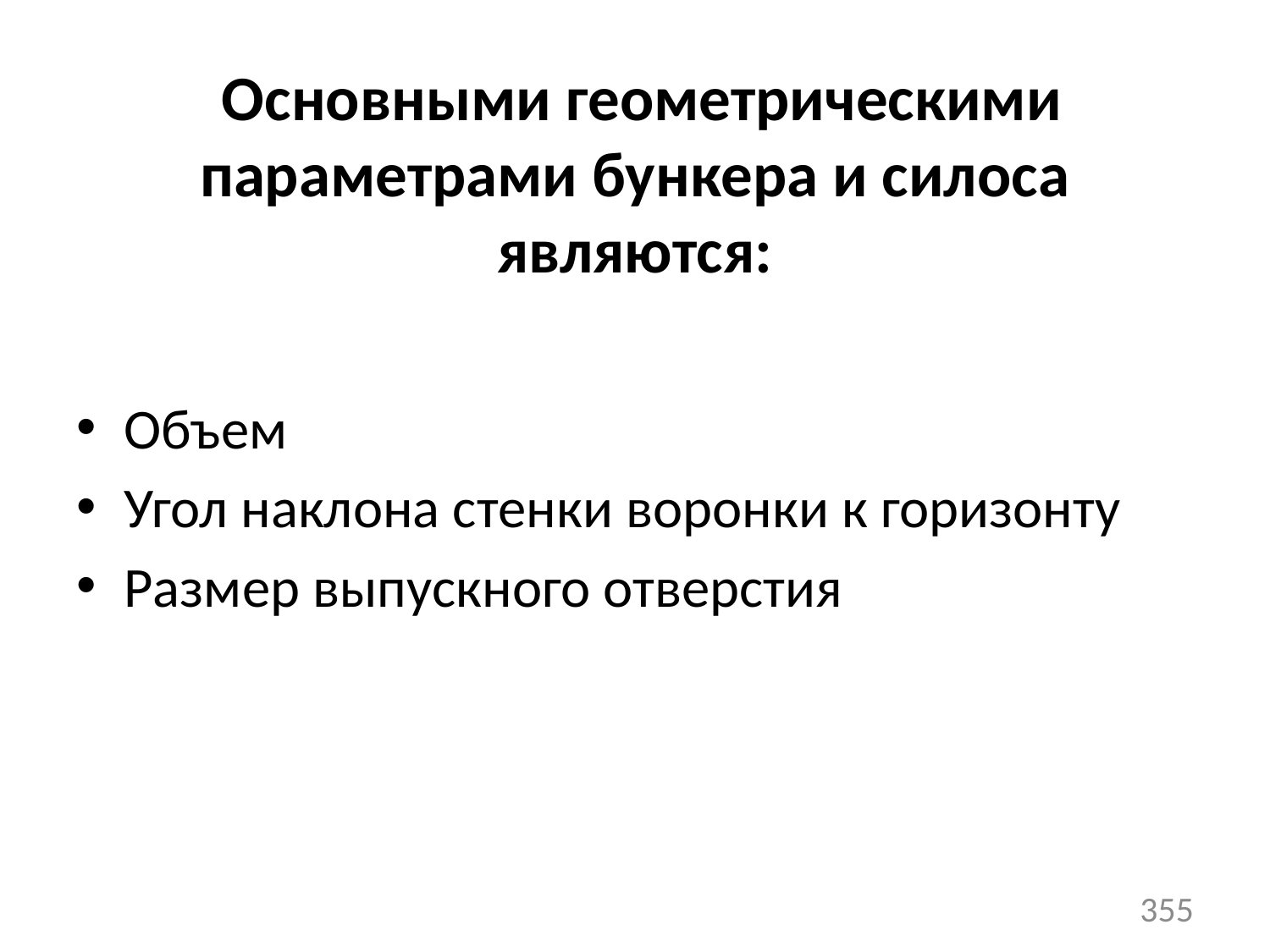

Основными геометрическими параметрами бункера и силоса являются:
Объем
Угол наклона стенки воронки к горизонту
Размер выпускного отверстия
355